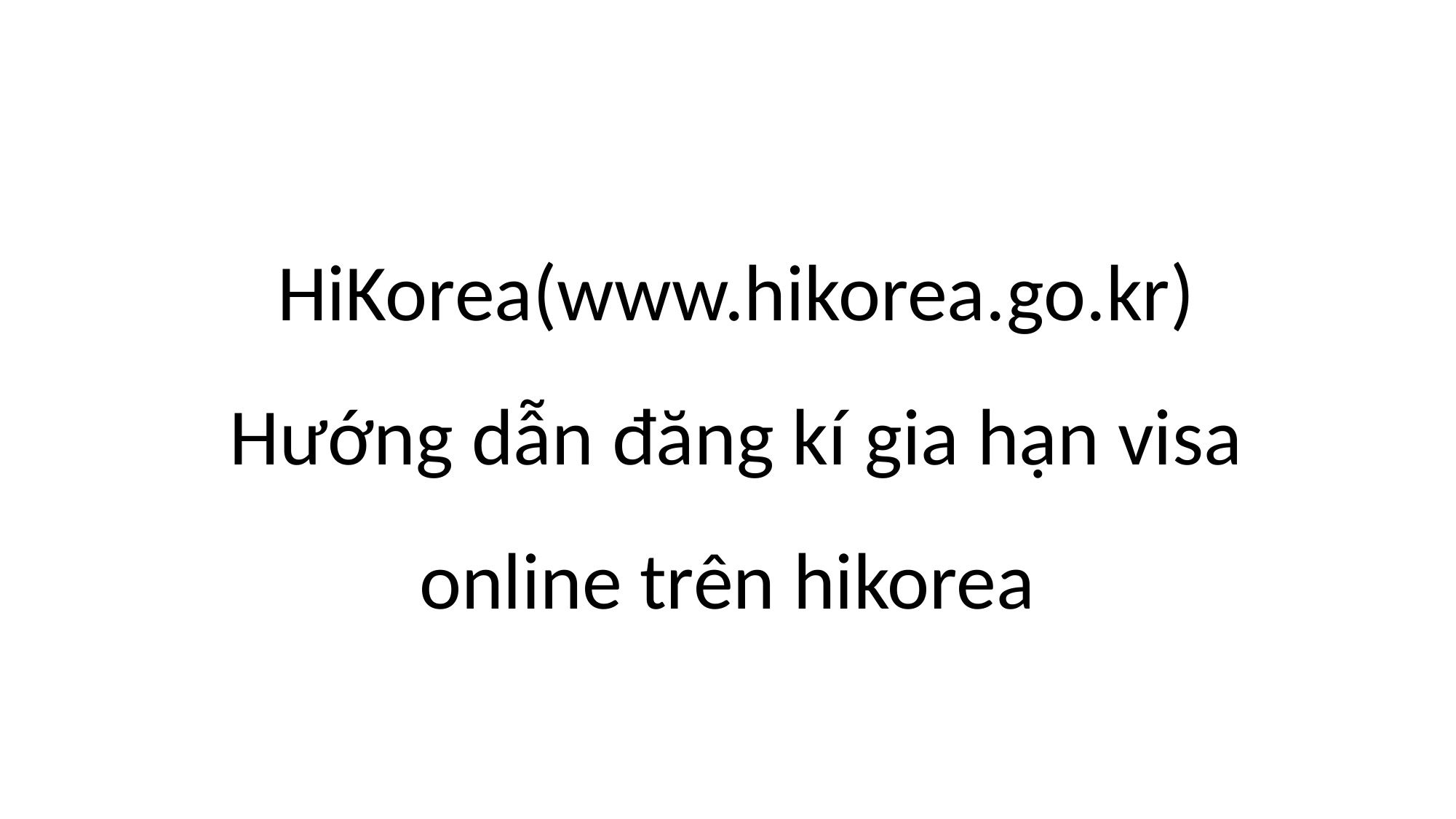

# HiKorea(www.hikorea.go.kr) Hướng dẫn đăng kí gia hạn visa online trên hikorea